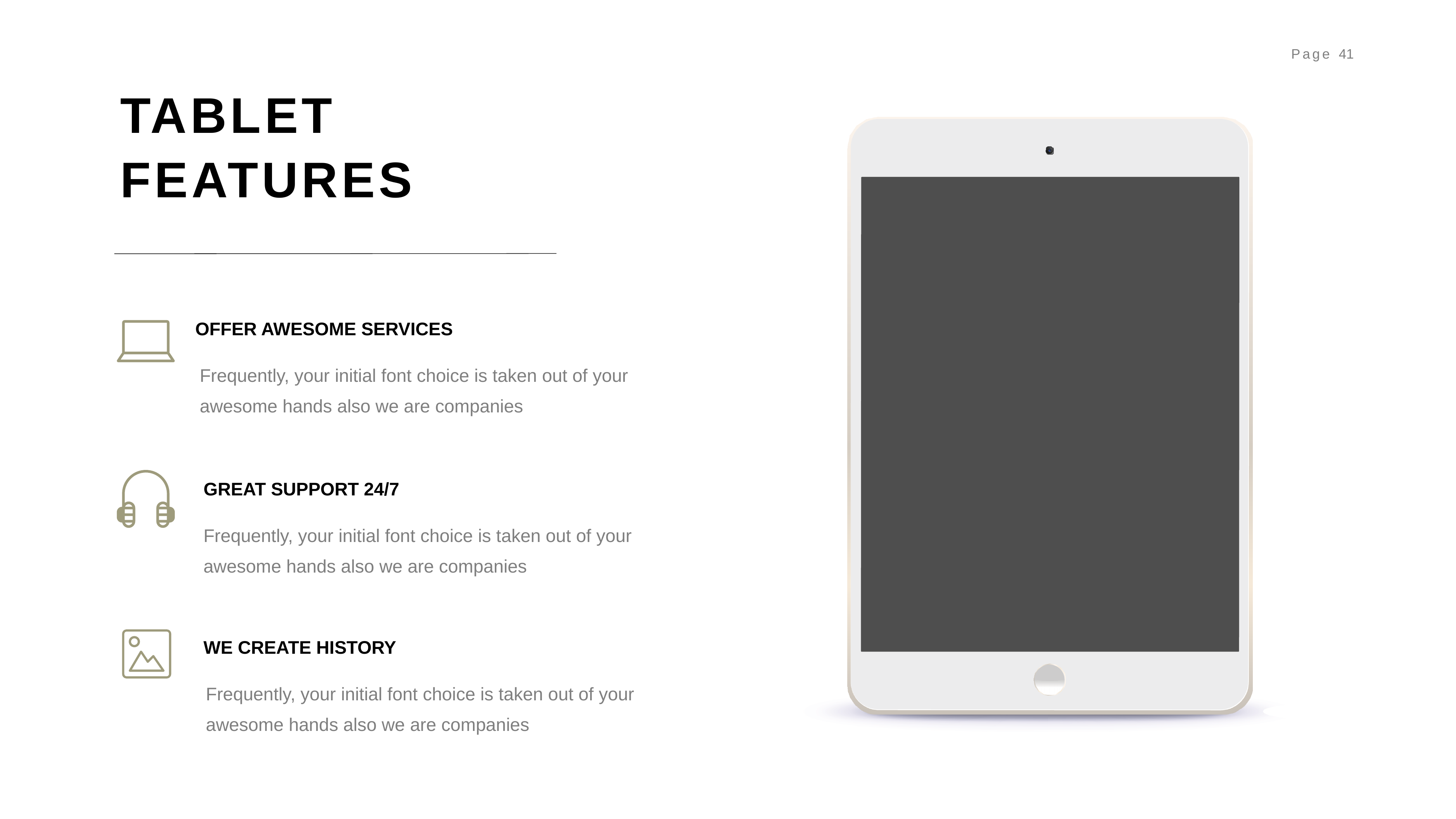

TABLET
FEATURES

OFFER AWESOME SERVICES

Frequently, your initial font choice is taken out of your awesome hands also we are companies

GREAT SUPPORT 24/7
Frequently, your initial font choice is taken out of your awesome hands also we are companies

WE CREATE HISTORY
Frequently, your initial font choice is taken out of your awesome hands also we are companies